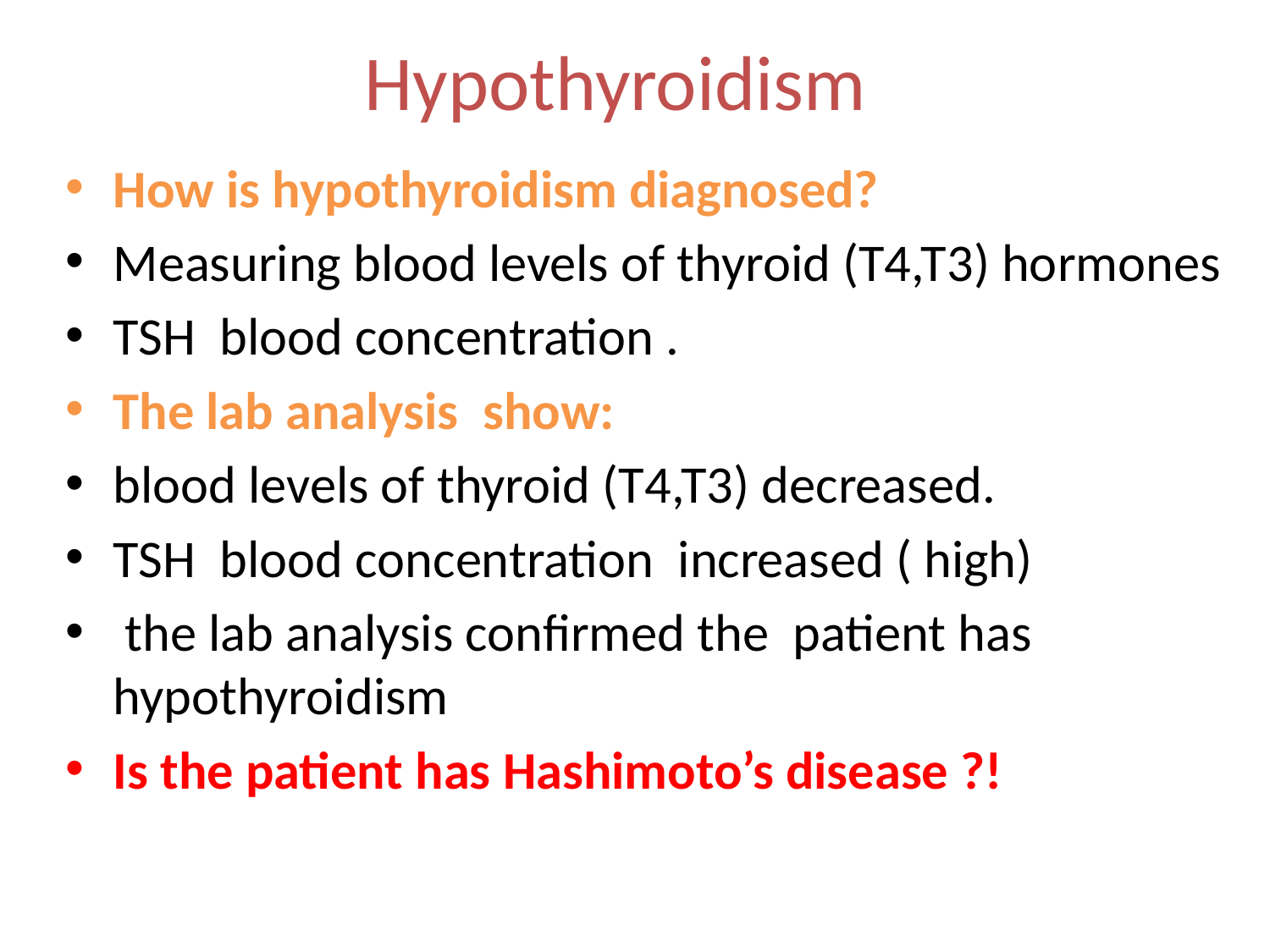

# Hypothyroidism
How is hypothyroidism diagnosed?
Measuring blood levels of thyroid (T4,T3) hormones
TSH  blood concentration .
The lab analysis  show:
blood levels of thyroid (T4,T3) decreased.
TSH  blood concentration  increased ( high)
 the lab analysis confirmed the  patient has  hypothyroidism
Is the patient has Hashimoto’s disease ?!